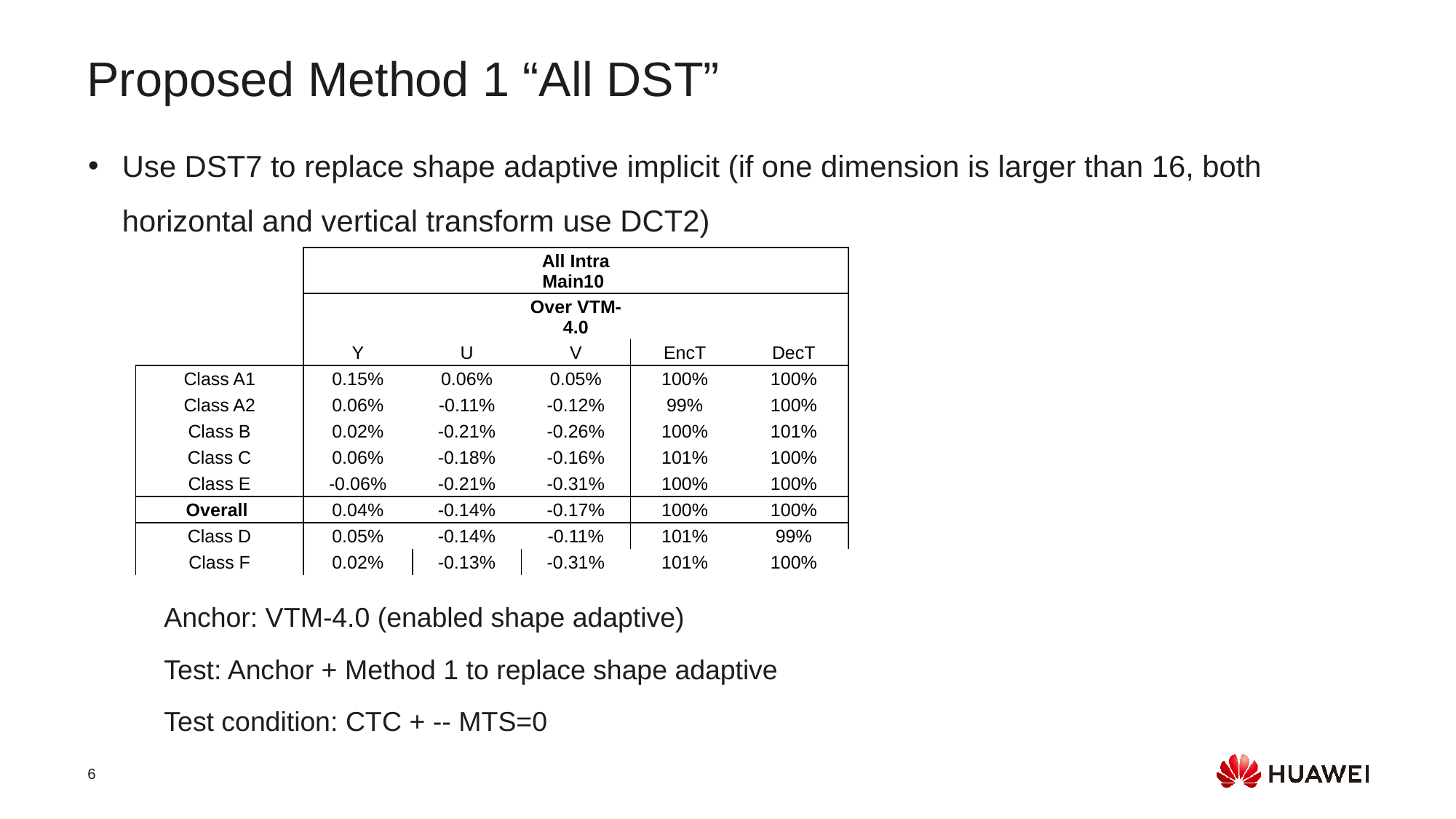

Proposed Method 1 “All DST”
Use DST7 to replace shape adaptive implicit (if one dimension is larger than 16, both horizontal and vertical transform use DCT2)

|  |  |  | All Intra Main10 |  |  |
| --- | --- | --- | --- | --- | --- |
|  |  |  | Over VTM-4.0 |  |  |
|  | Y | U | V | EncT | DecT |
| Class A1 | 0.15% | 0.06% | 0.05% | 100% | 100% |
| Class A2 | 0.06% | -0.11% | -0.12% | 99% | 100% |
| Class B | 0.02% | -0.21% | -0.26% | 100% | 101% |
| Class C | 0.06% | -0.18% | -0.16% | 101% | 100% |
| Class E | -0.06% | -0.21% | -0.31% | 100% | 100% |
| Overall | 0.04% | -0.14% | -0.17% | 100% | 100% |
| Class D | 0.05% | -0.14% | -0.11% | 101% | 99% |
| Class F | 0.02% | -0.13% | -0.31% | 101% | 100% |
Anchor: VTM-4.0 (enabled shape adaptive)
Test: Anchor + Method 1 to replace shape adaptive
Test condition: CTC + -- MTS=0